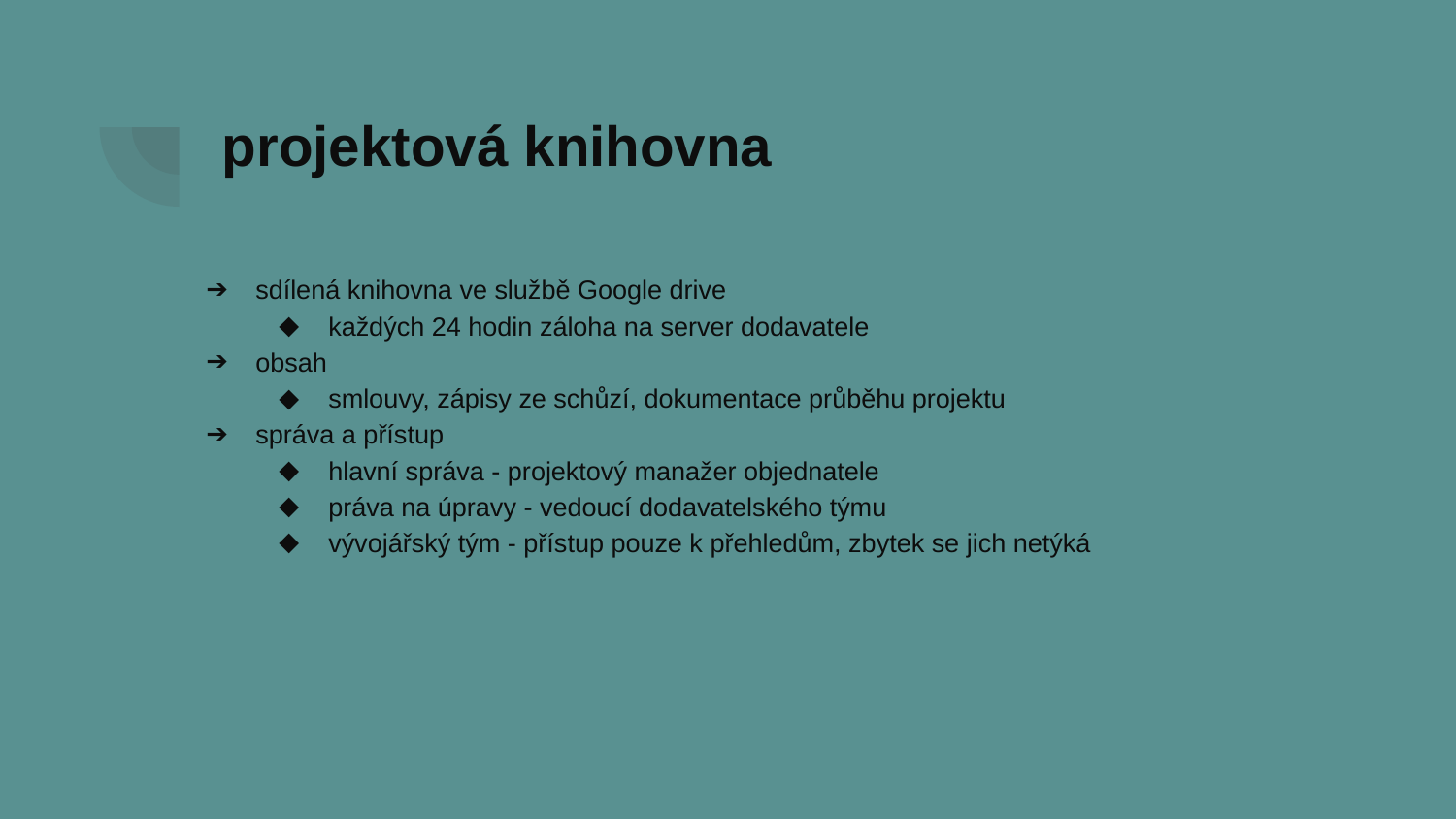

# projektová knihovna
sdílená knihovna ve službě Google drive
každých 24 hodin záloha na server dodavatele
obsah
smlouvy, zápisy ze schůzí, dokumentace průběhu projektu
správa a přístup
hlavní správa - projektový manažer objednatele
práva na úpravy - vedoucí dodavatelského týmu
vývojářský tým - přístup pouze k přehledům, zbytek se jich netýká